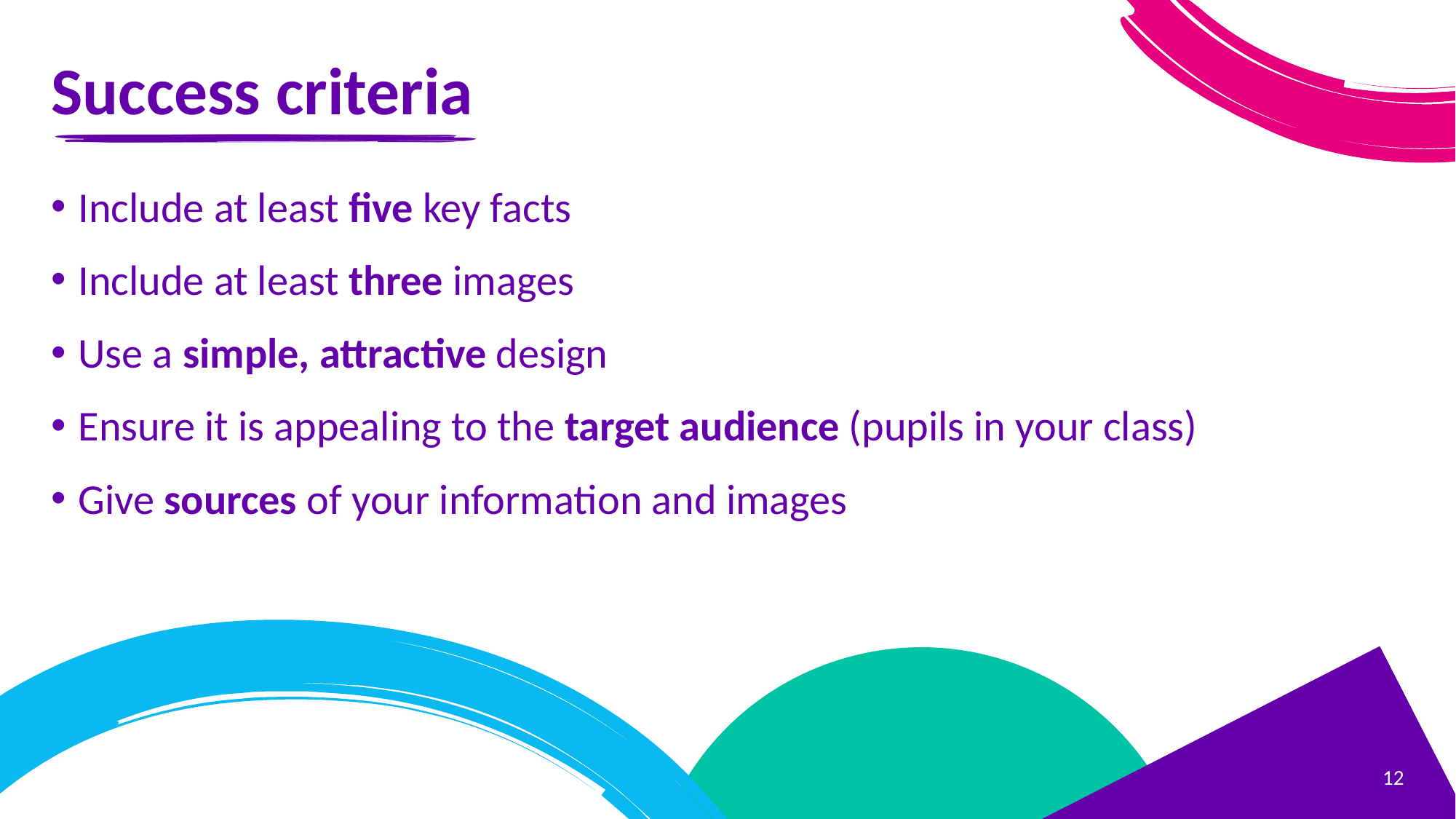

# Success criteria
Include at least five key facts
Include at least three images
Use a simple, attractive design
Ensure it is appealing to the target audience (pupils in your class)
Give sources of your information and images
12